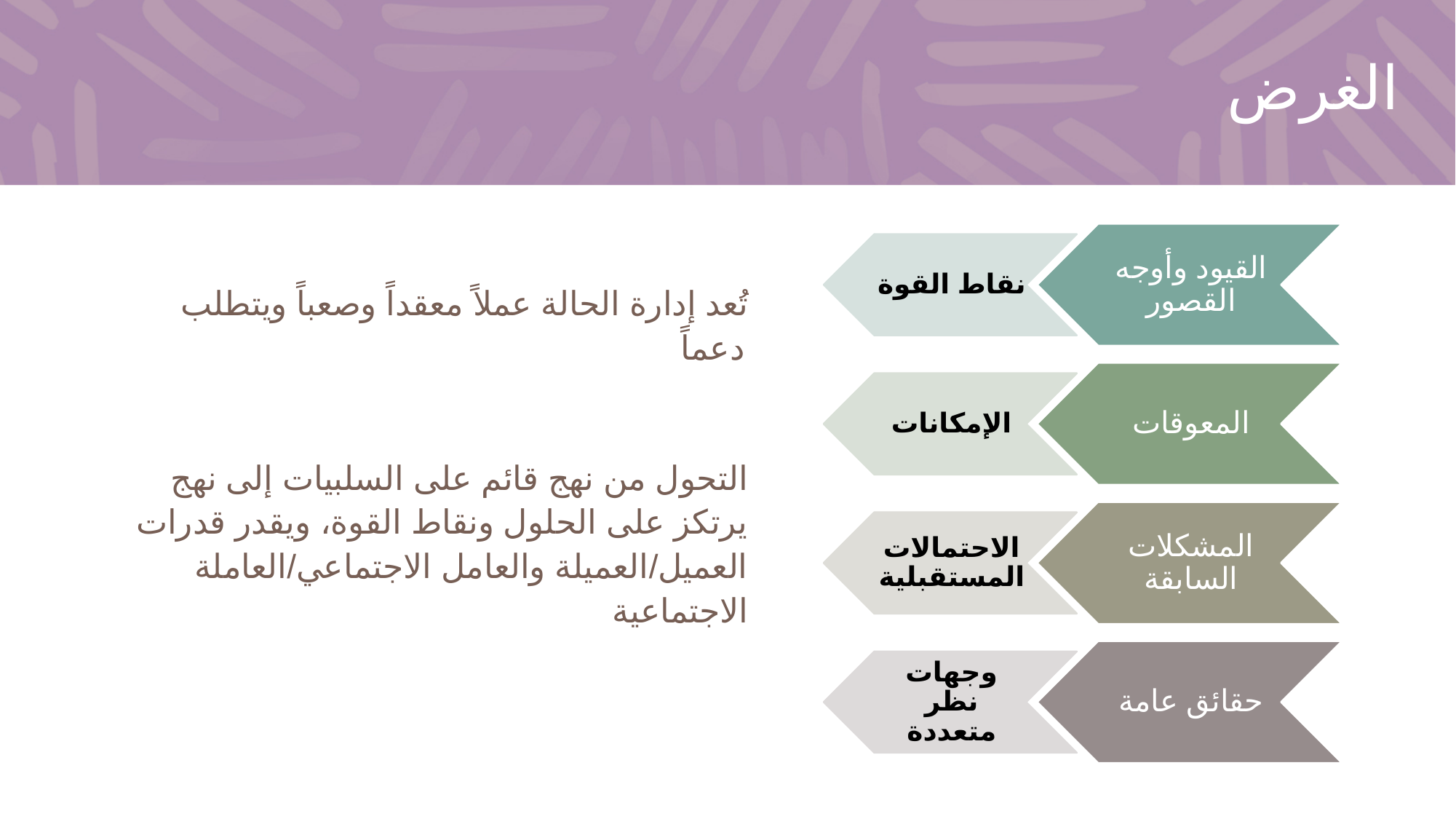

# الغرض

القيود وأوجه القصور

نقاط القوة

المعوقات

الإمكانات

المشكلات السابقة

الاحتمالات المستقبلية

حقائق عامة

وجهات نظر متعددة
تُعد إدارة الحالة عملاً معقداً وصعباً ويتطلب دعماً

التحول من نهج قائم على السلبيات إلى نهج يرتكز على الحلول ونقاط القوة، ويقدر قدرات العميل/العميلة والعامل الاجتماعي/العاملة الاجتماعية